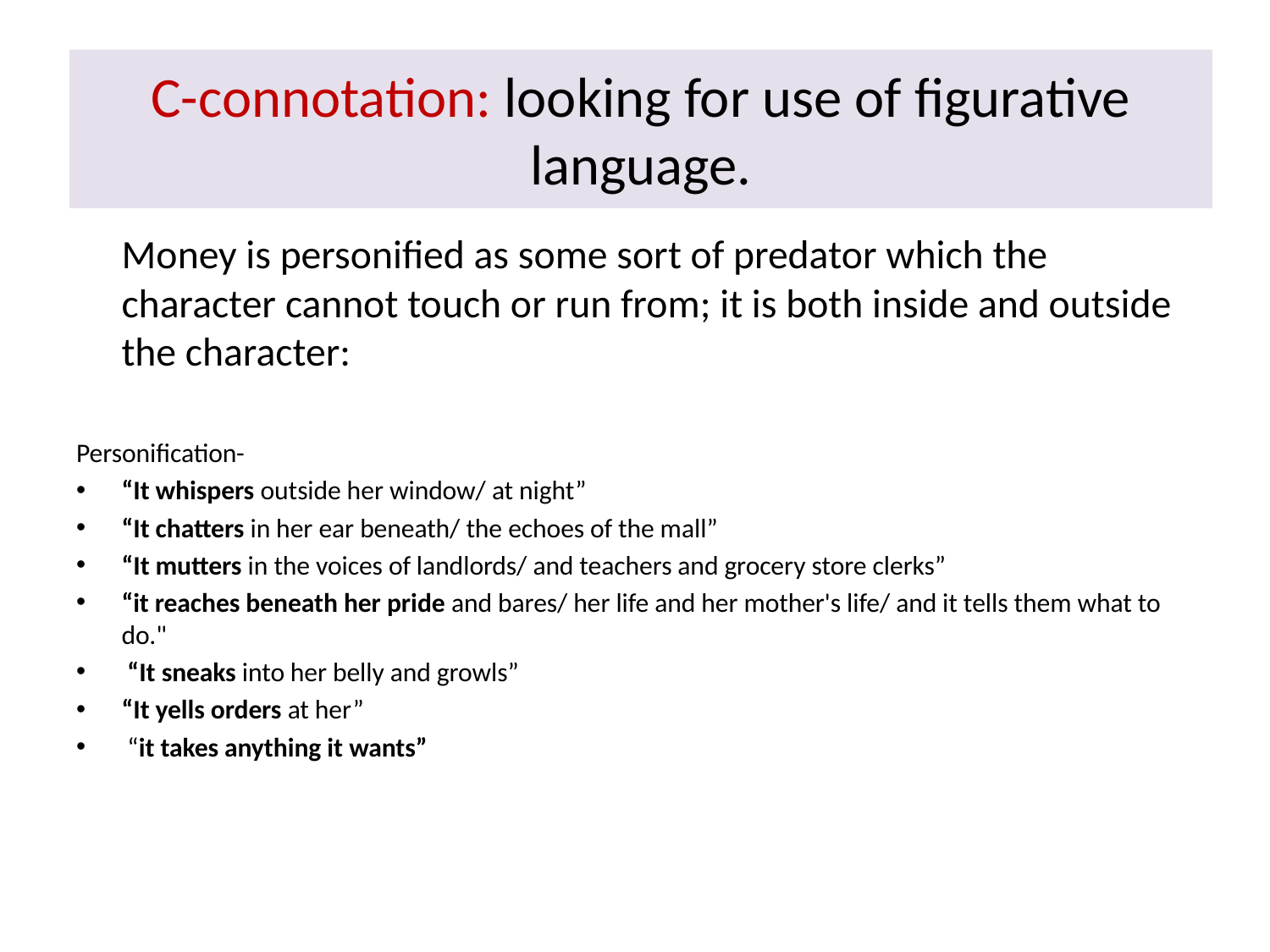

# C-connotation: looking for use of figurative language.
     Money is personified as some sort of predator which the character cannot touch or run from; it is both inside and outside the character:

Personification-
“It whispers outside her window/ at night”
“It chatters in her ear beneath/ the echoes of the mall”
“It mutters in the voices of landlords/ and teachers and grocery store clerks”
“it reaches beneath her pride and bares/ her life and her mother's life/ and it tells them what to do."
 “It sneaks into her belly and growls”
“It yells orders at her”
 “it takes anything it wants”